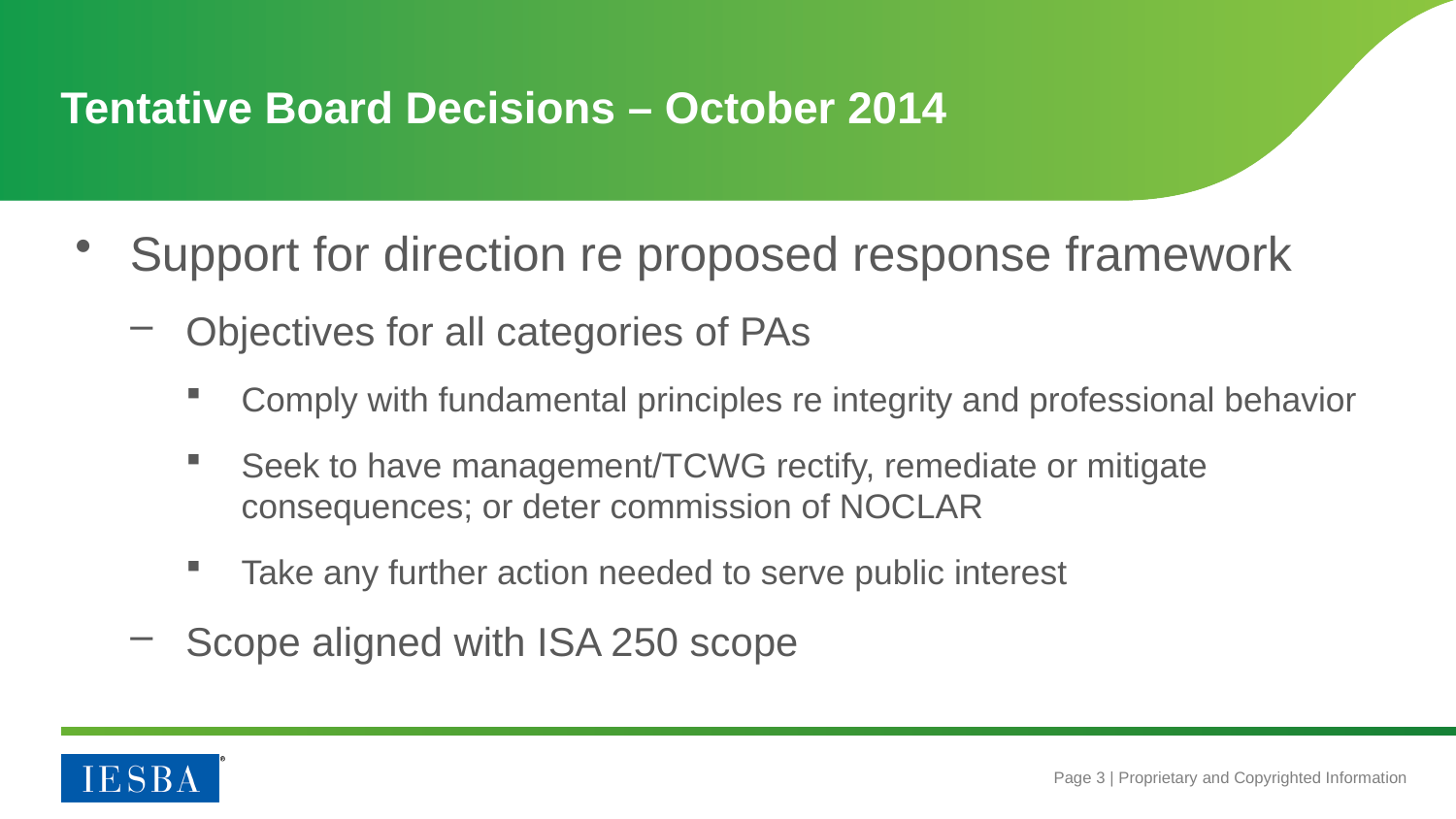

# Tentative Board Decisions – October 2014
Support for direction re proposed response framework
Objectives for all categories of PAs
Comply with fundamental principles re integrity and professional behavior
Seek to have management/TCWG rectify, remediate or mitigate consequences; or deter commission of NOCLAR
Take any further action needed to serve public interest
Scope aligned with ISA 250 scope